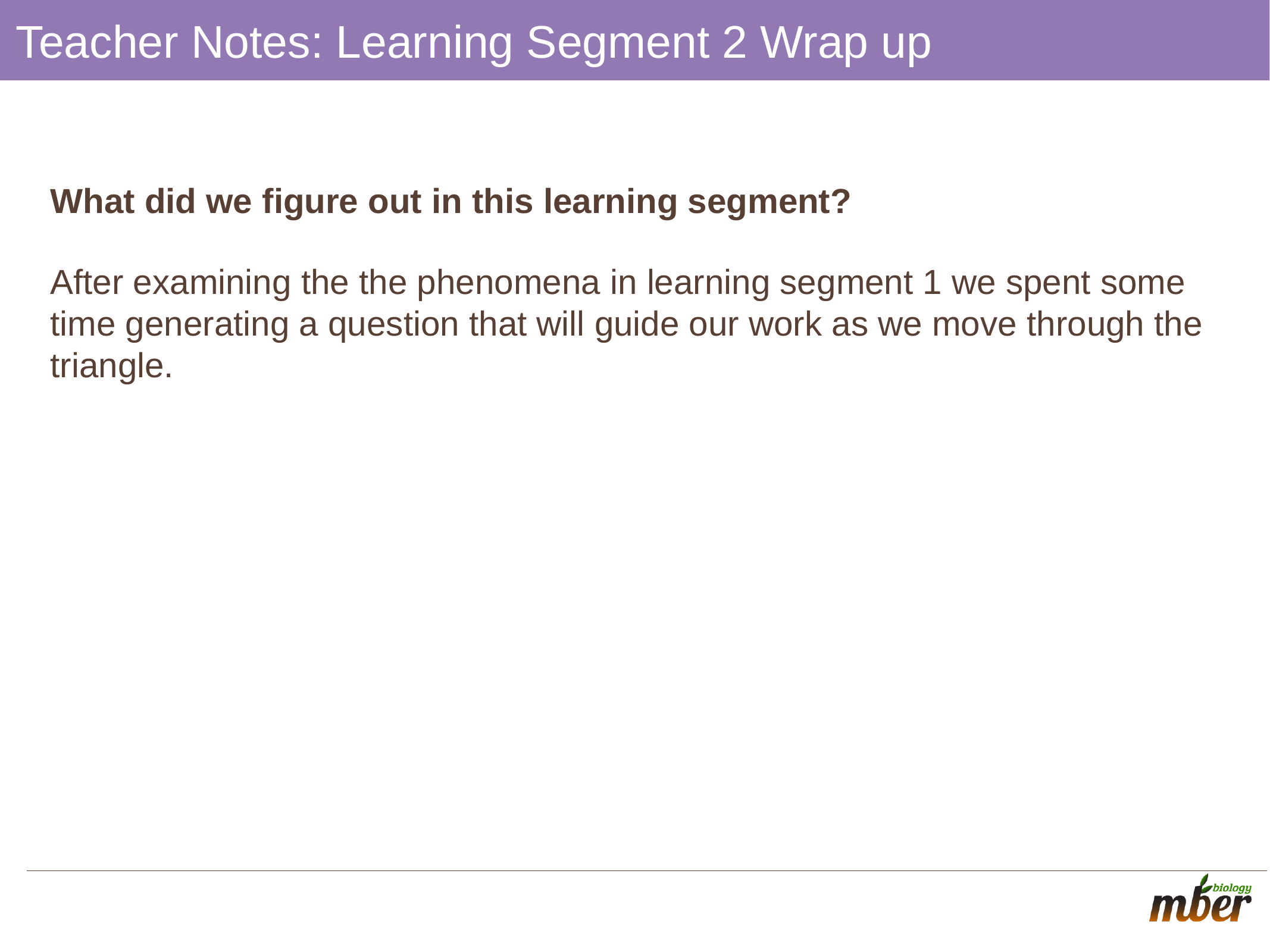

# Teacher Notes: Learning Segment 2 Wrap up
What did we figure out in this learning segment?
After examining the the phenomena in learning segment 1 we spent some time generating a question that will guide our work as we move through the triangle.